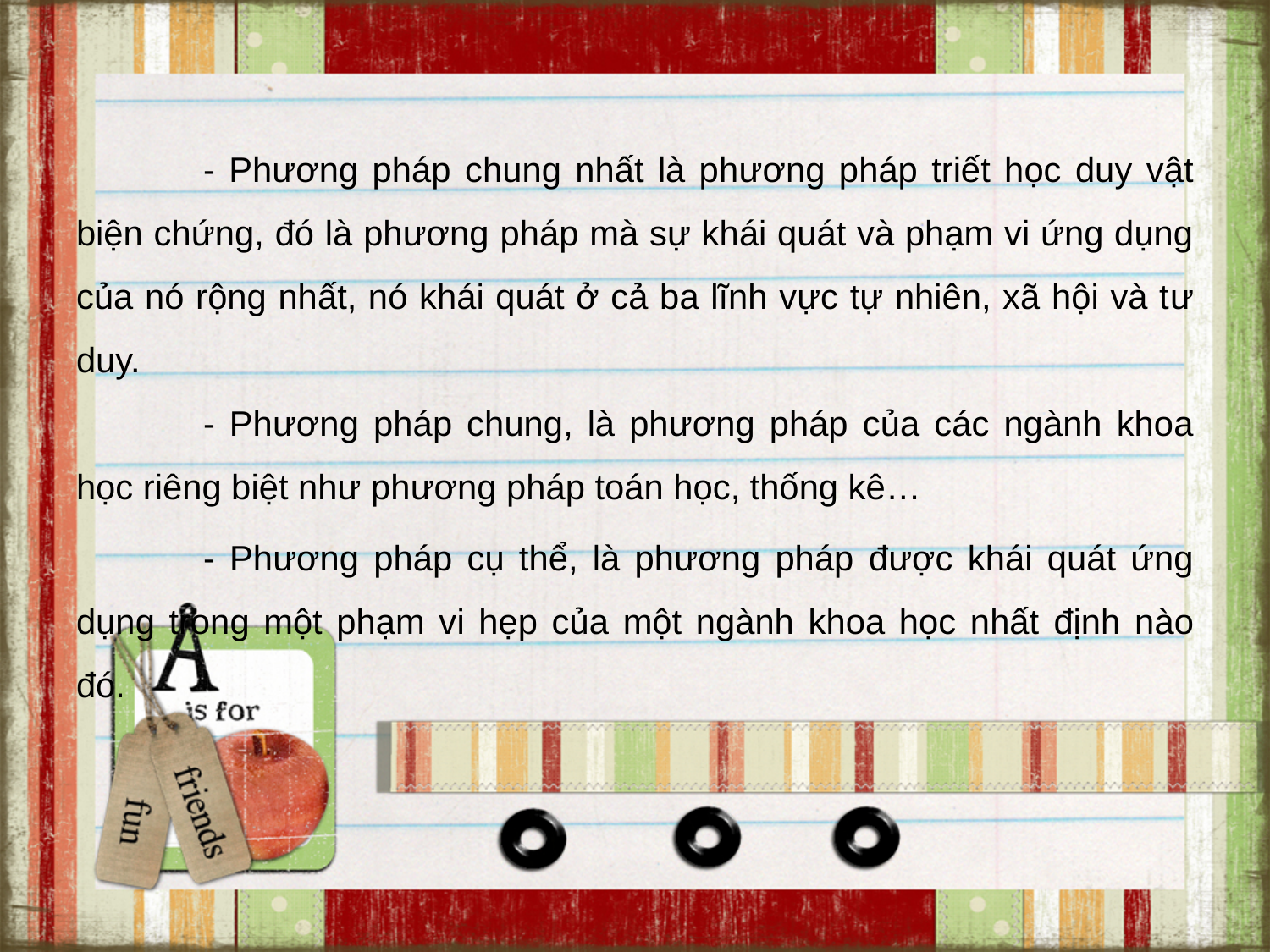

- Phương pháp chung nhất là phương pháp triết học duy vật biện chứng, đó là phương pháp mà sự khái quát và phạm vi ứng dụng của nó rộng nhất, nó khái quát ở cả ba lĩnh vực tự nhiên, xã hội và tư duy.
	- Phương pháp chung, là phương pháp của các ngành khoa học riêng biệt như phương pháp toán học, thống kê…
	- Phương pháp cụ thể, là phương pháp được khái quát ứng dụng trong một phạm vi hẹp của một ngành khoa học nhất định nào đó.